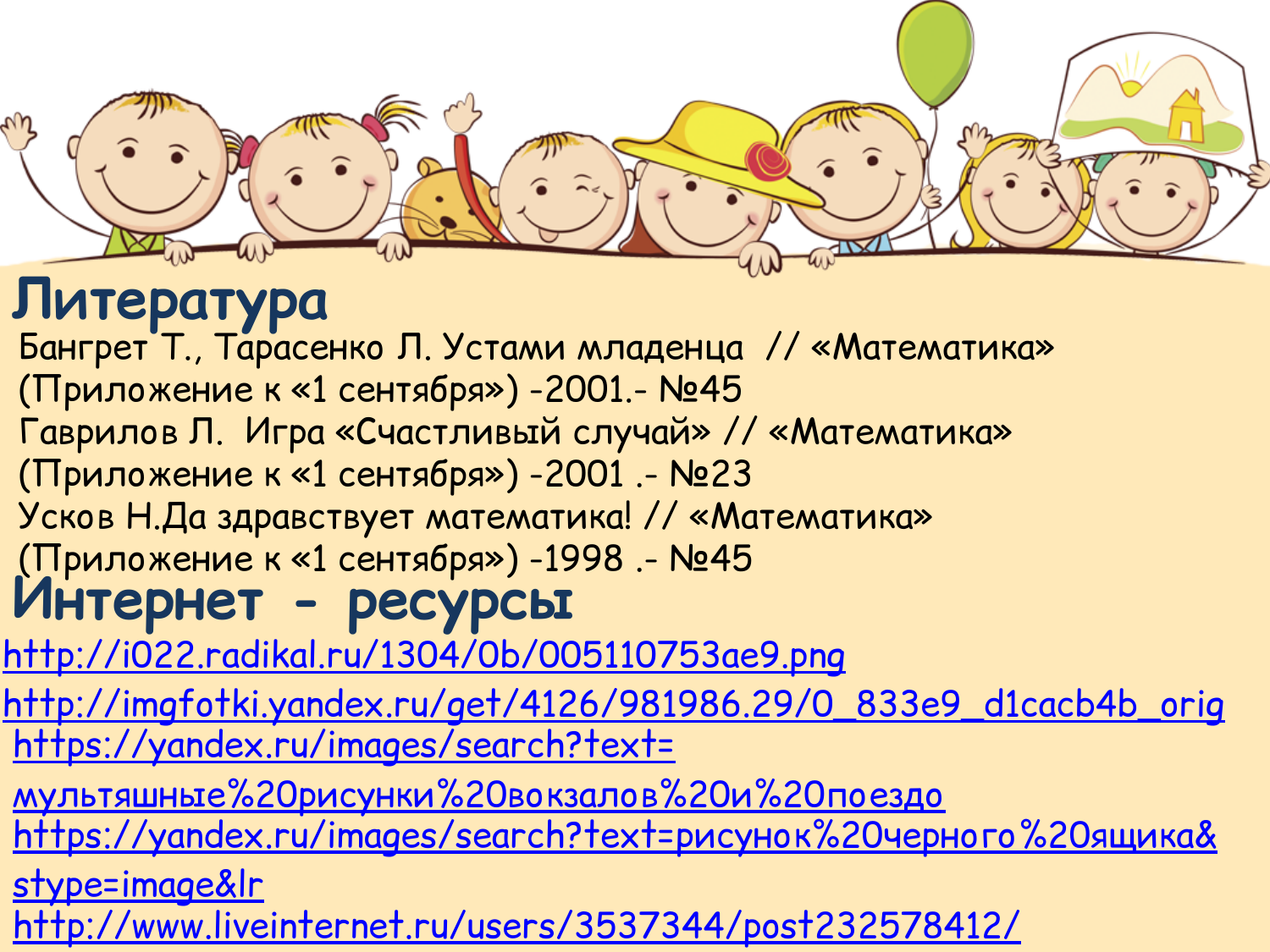

Литература
Бангрет Т., Тарасенко Л. Устами младенца  // «Математика»
(Приложение к «1 сентября») -2001.- №45
Гаврилов Л.  Игра «Счастливый случай» // «Математика»
(Приложение к «1 сентября») -2001 .- №23
Усков Н.Да здравствует математика! // «Математика»
(Приложение к «1 сентября») -1998 .- №45

Интернет - ресурсы
http://i022.radikal.ru/1304/0b/005110753ae9.png
http://imgfotki.yandex.ru/get/4126/981986.29/0_833e9_d1cacb4b_orig

https://yandex.ru/images/search?text=мультяшные%20рисунки%20вокзалов%20и%20поездо
https://yandex.ru/images/search?text=рисунок%20черного%20ящика&stype=image&lr
http://www.liveinternet.ru/users/3537344/post232578412/